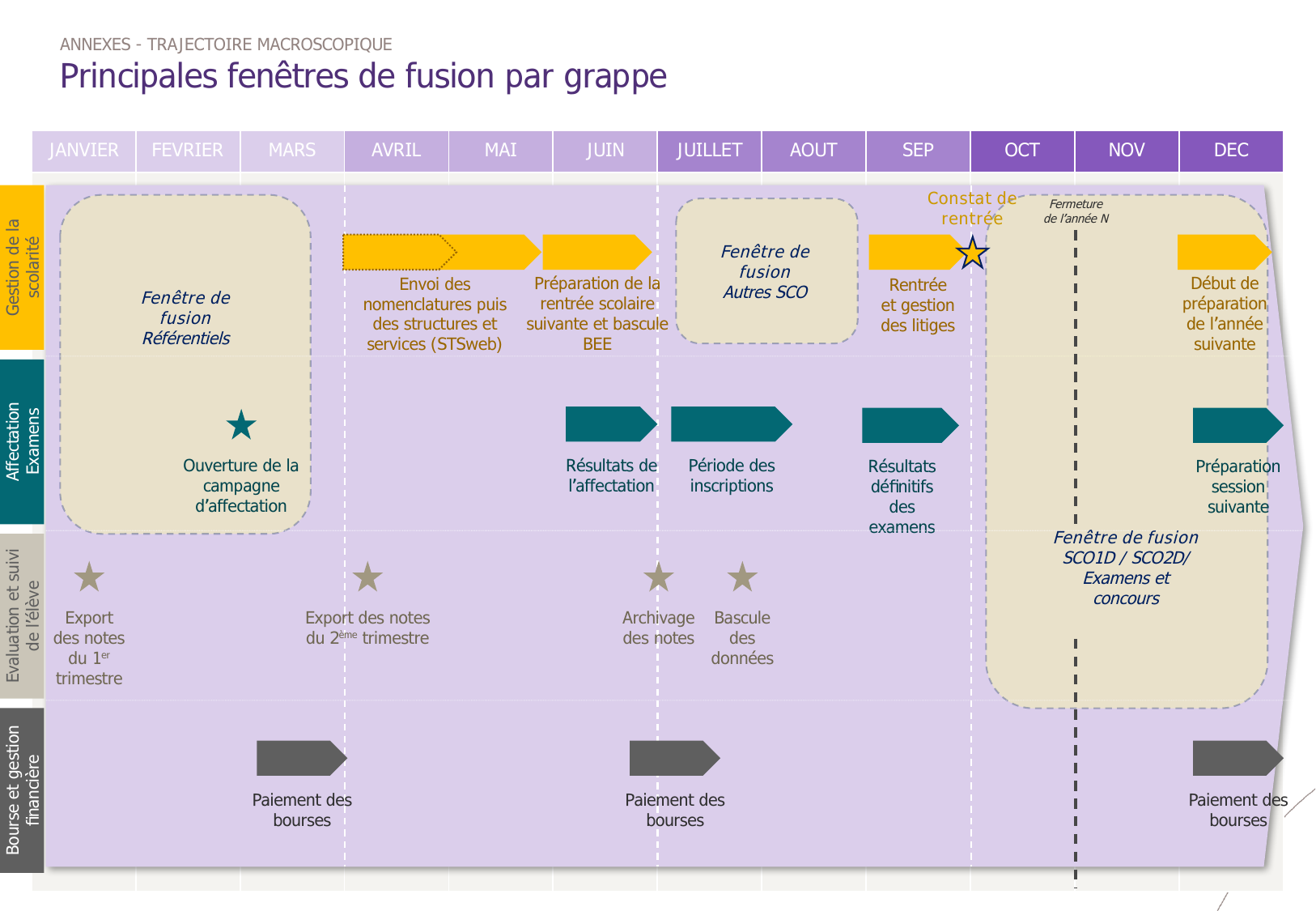

ANNEXEs - Trajectoire macroscopique
# Principales fenêtres de fusion par grappe
| JANVIER | FEVRIER | MARS | AVRIL | MAI | JUIN | JUILLET | AOUT | SEP | OCT | NOV | DEC |
| --- | --- | --- | --- | --- | --- | --- | --- | --- | --- | --- | --- |
|  |  |  |  |  |  |  |  |  |  |  |  |
Constat de rentrée

Fermeture de l’année N

Gestion de la scolarité

Fenêtre de fusion
Autres SCO

Envoi des nomenclatures puis des structures et services (STSweb)

Préparation de la rentrée scolaire suivante et bascule BEE

Rentrée et gestion des litiges

Début de préparation de l’année suivante
Fenêtre de fusion
Référentiels
Affectation Examens

Résultats de l’affectation

Période des inscriptions

Résultats définitifs des examens

Préparation session suivante

Ouverture de la campagne d’affectation
Fenêtre de fusion
SCO1D / SCO2D/ Examens et concours
Evaluation et suivi de l’élève

Export des notes du 1er trimestre

Export des notes du 2ème trimestre

Archivage des notes

Bascule des données
Bourse et gestion financière

Paiement des bourses

Paiement des bourses

Paiement des bourses